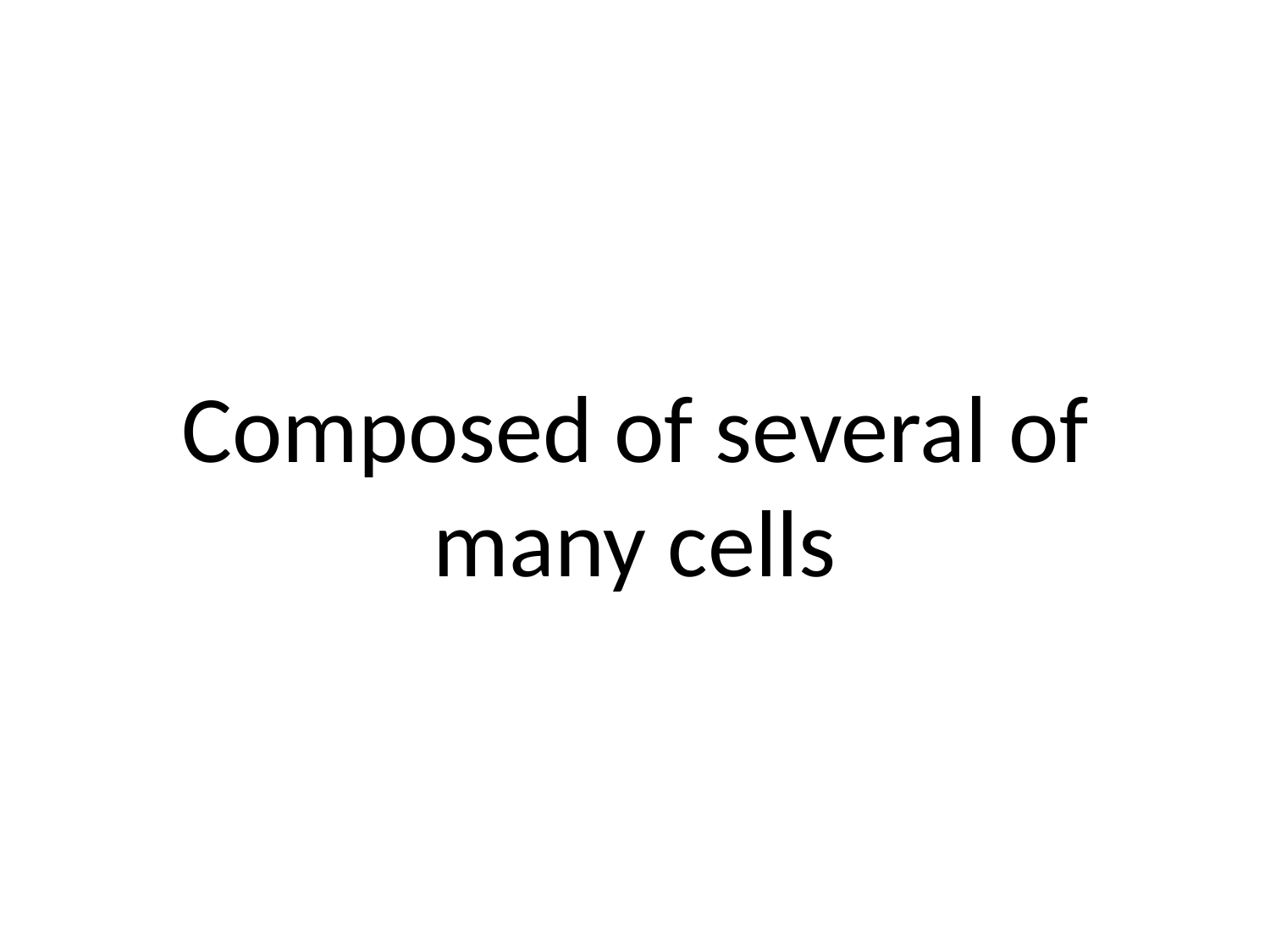

# Composed of several of many cells